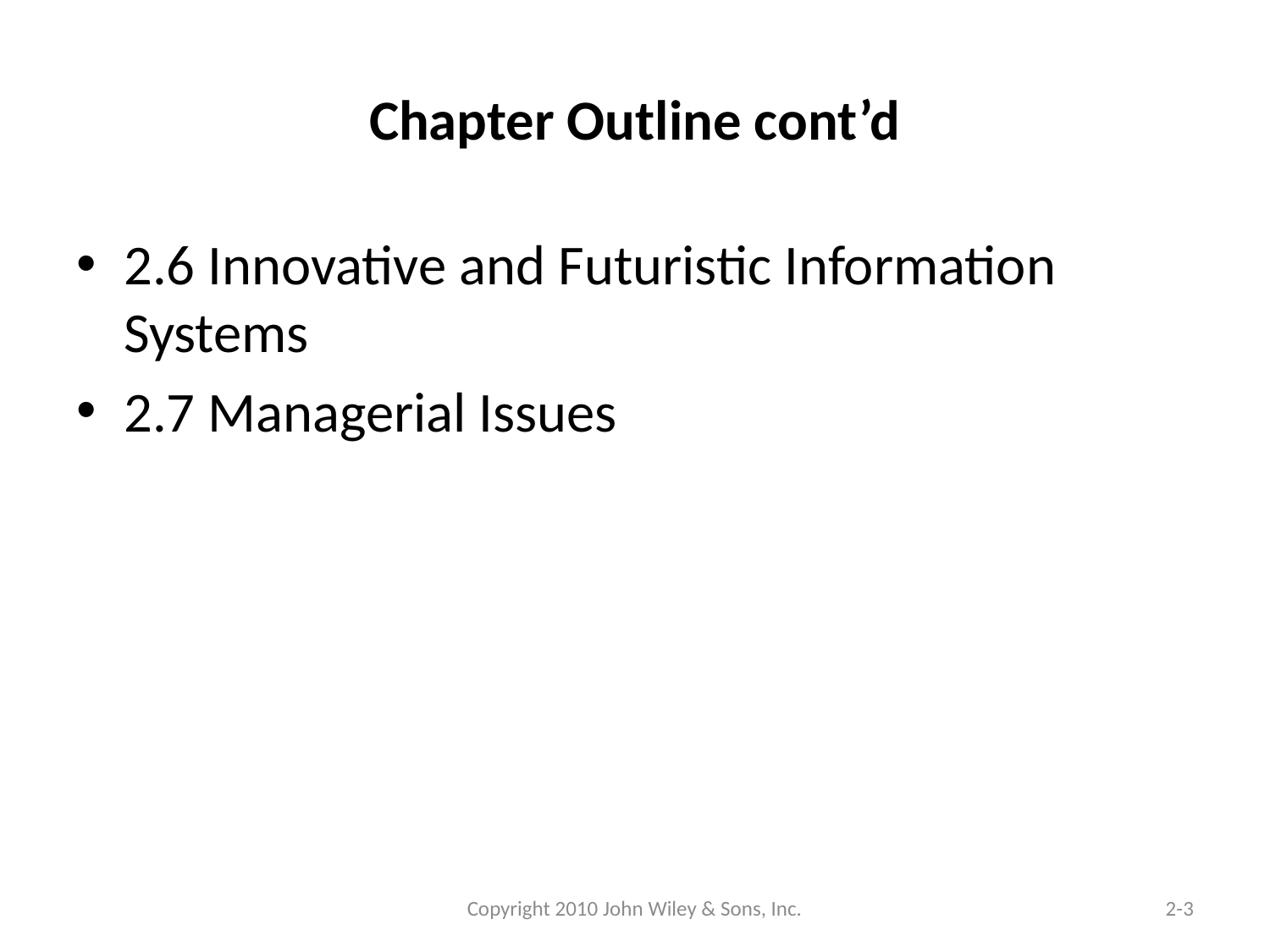

# Chapter Outline cont’d
2.6 Innovative and Futuristic Information Systems
2.7 Managerial Issues
Copyright 2010 John Wiley & Sons, Inc.
2-3